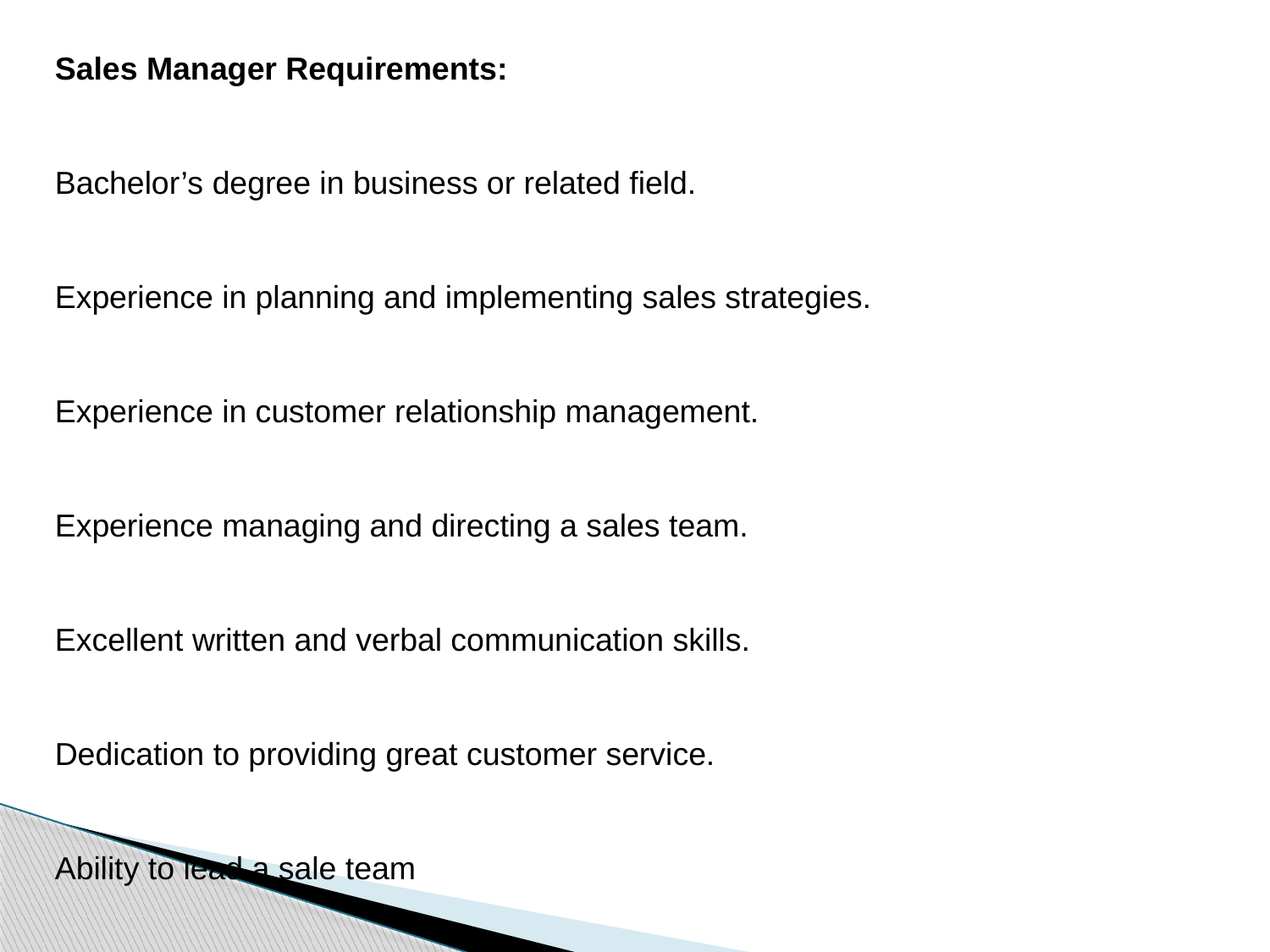

Sales Manager Requirements:

Bachelor’s degree in business or related field.

Experience in planning and implementing sales strategies.

Experience in customer relationship management.

Experience managing and directing a sales team.

Excellent written and verbal communication skills.

Dedication to providing great customer service.

Ability to lead a sale team